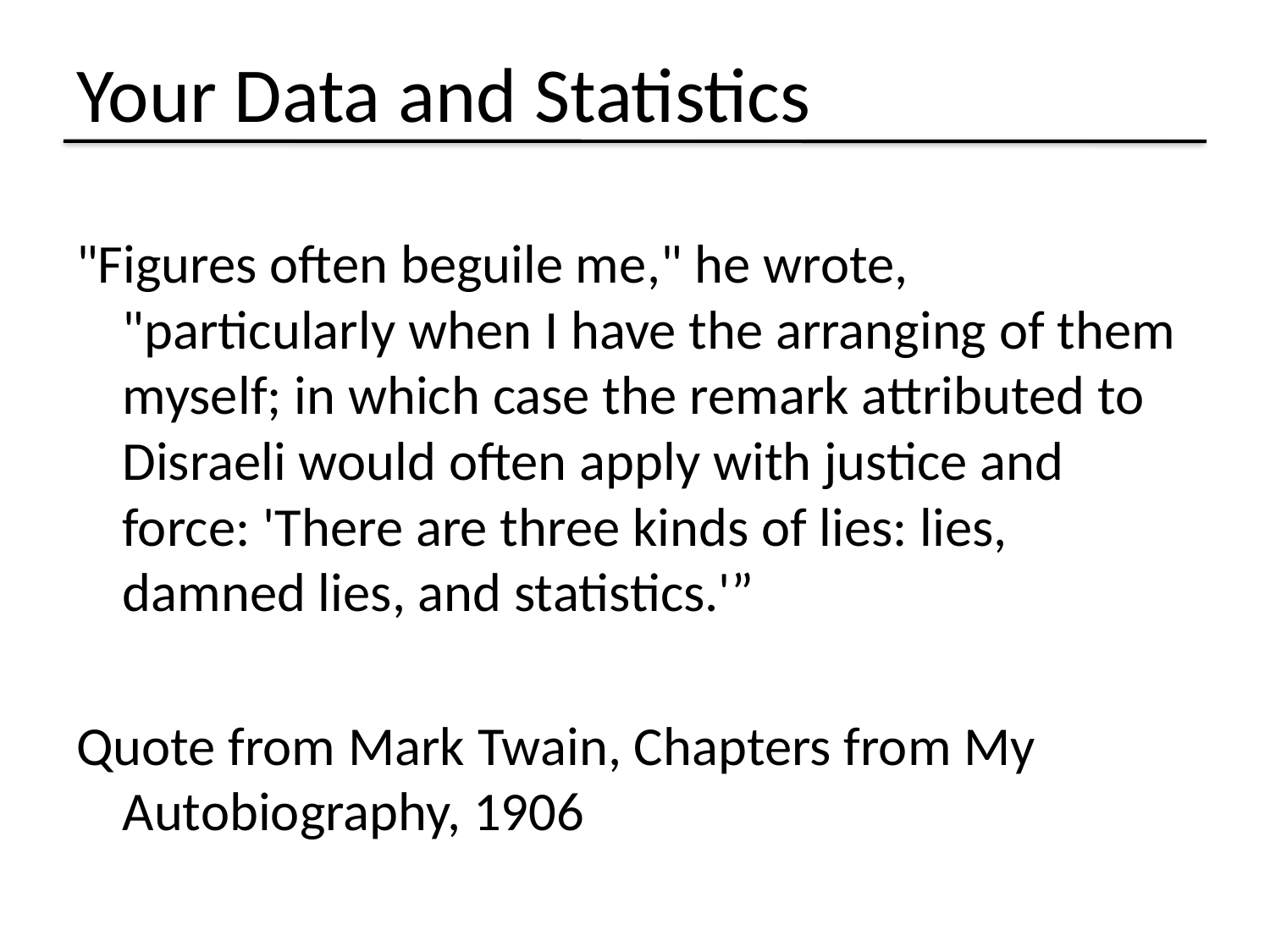

# Your Data and Statistics
"Figures often beguile me," he wrote, "particularly when I have the arranging of them myself; in which case the remark attributed to Disraeli would often apply with justice and force: 'There are three kinds of lies: lies, damned lies, and statistics.'”

Quote from Mark Twain, Chapters from My Autobiography, 1906